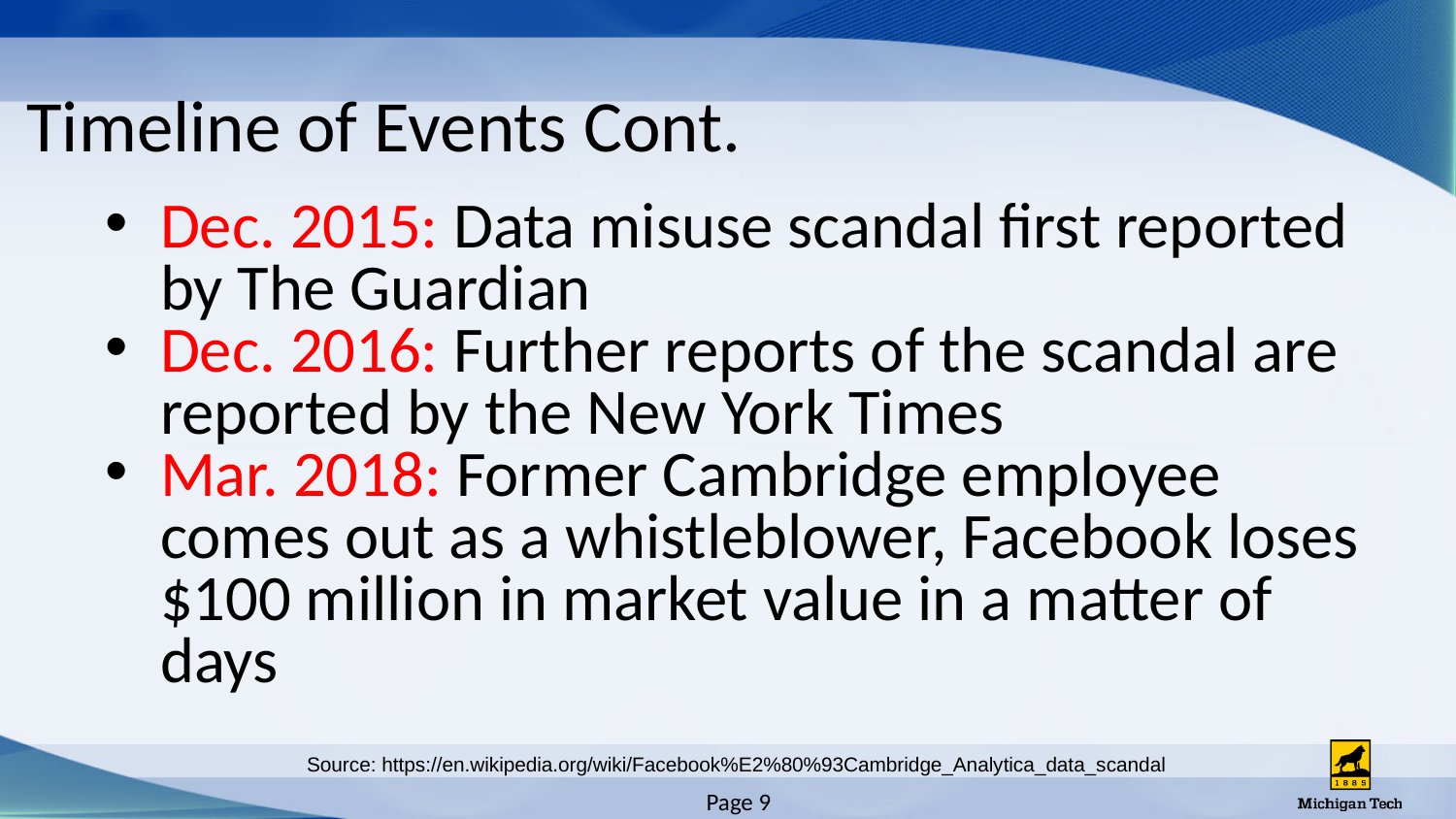

# Timeline of Events Cont.
Dec. 2015: Data misuse scandal first reported by The Guardian
Dec. 2016: Further reports of the scandal are reported by the New York Times
Mar. 2018: Former Cambridge employee comes out as a whistleblower, Facebook loses $100 million in market value in a matter of days
Source: https://en.wikipedia.org/wiki/Facebook%E2%80%93Cambridge_Analytica_data_scandal